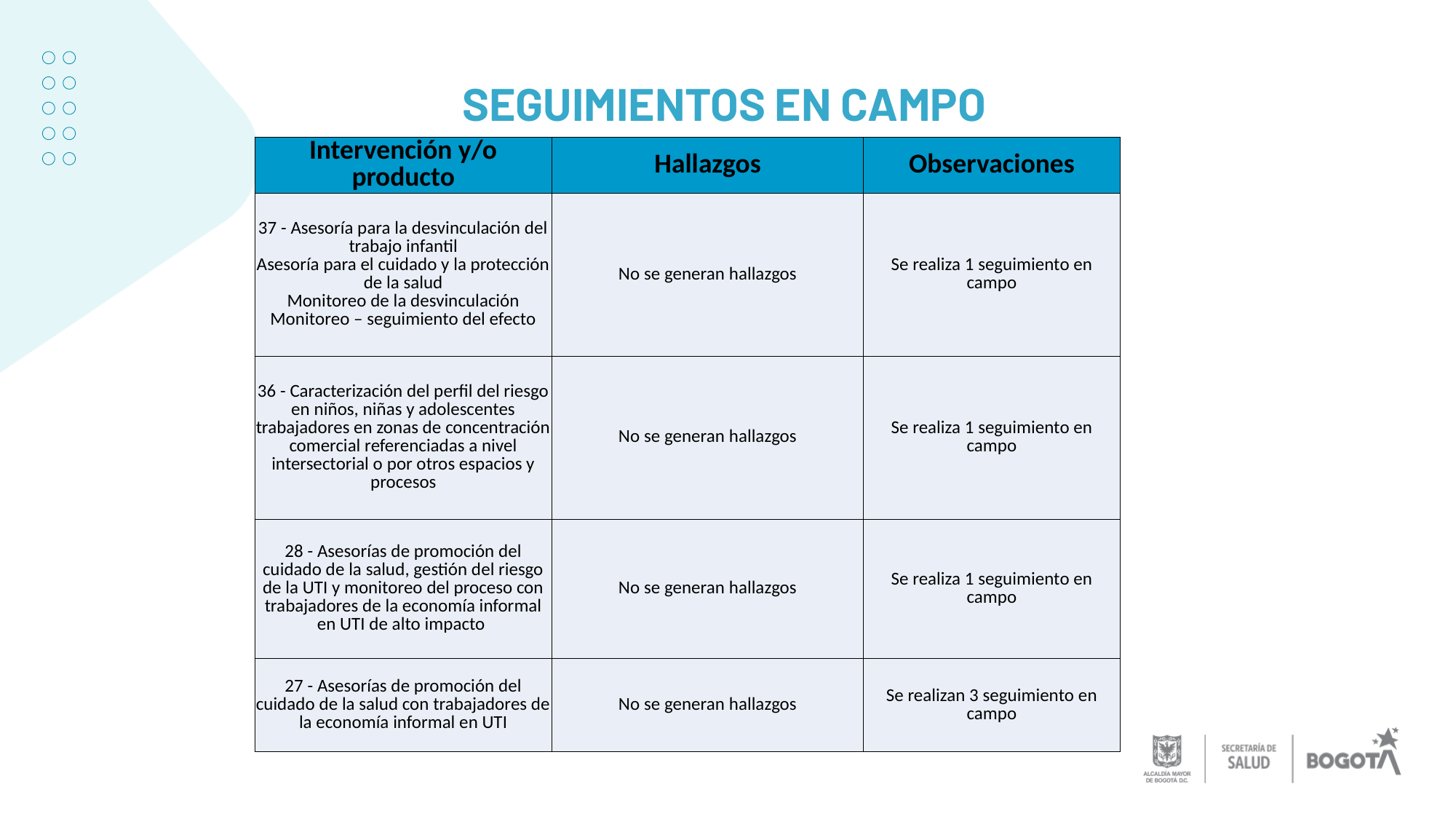

# SEGUIMIENTOS EN CAMPO
| Intervención y/o producto | Hallazgos | Observaciones |
| --- | --- | --- |
| 37 - Asesoría para la desvinculación del trabajo infantil Asesoría para el cuidado y la protección de la salud Monitoreo de la desvinculación Monitoreo – seguimiento del efecto | No se generan hallazgos | Se realiza 1 seguimiento en campo |
| 36 - Caracterización del perfil del riesgo en niños, niñas y adolescentes trabajadores en zonas de concentración comercial referenciadas a nivel intersectorial o por otros espacios y procesos | No se generan hallazgos | Se realiza 1 seguimiento en campo |
| 28 - Asesorías de promoción del cuidado de la salud, gestión del riesgo de la UTI y monitoreo del proceso con trabajadores de la economía informal en UTI de alto impacto | No se generan hallazgos | Se realiza 1 seguimiento en campo |
| 27 - Asesorías de promoción del cuidado de la salud con trabajadores de la economía informal en UTI | No se generan hallazgos | Se realizan 3 seguimiento en campo |